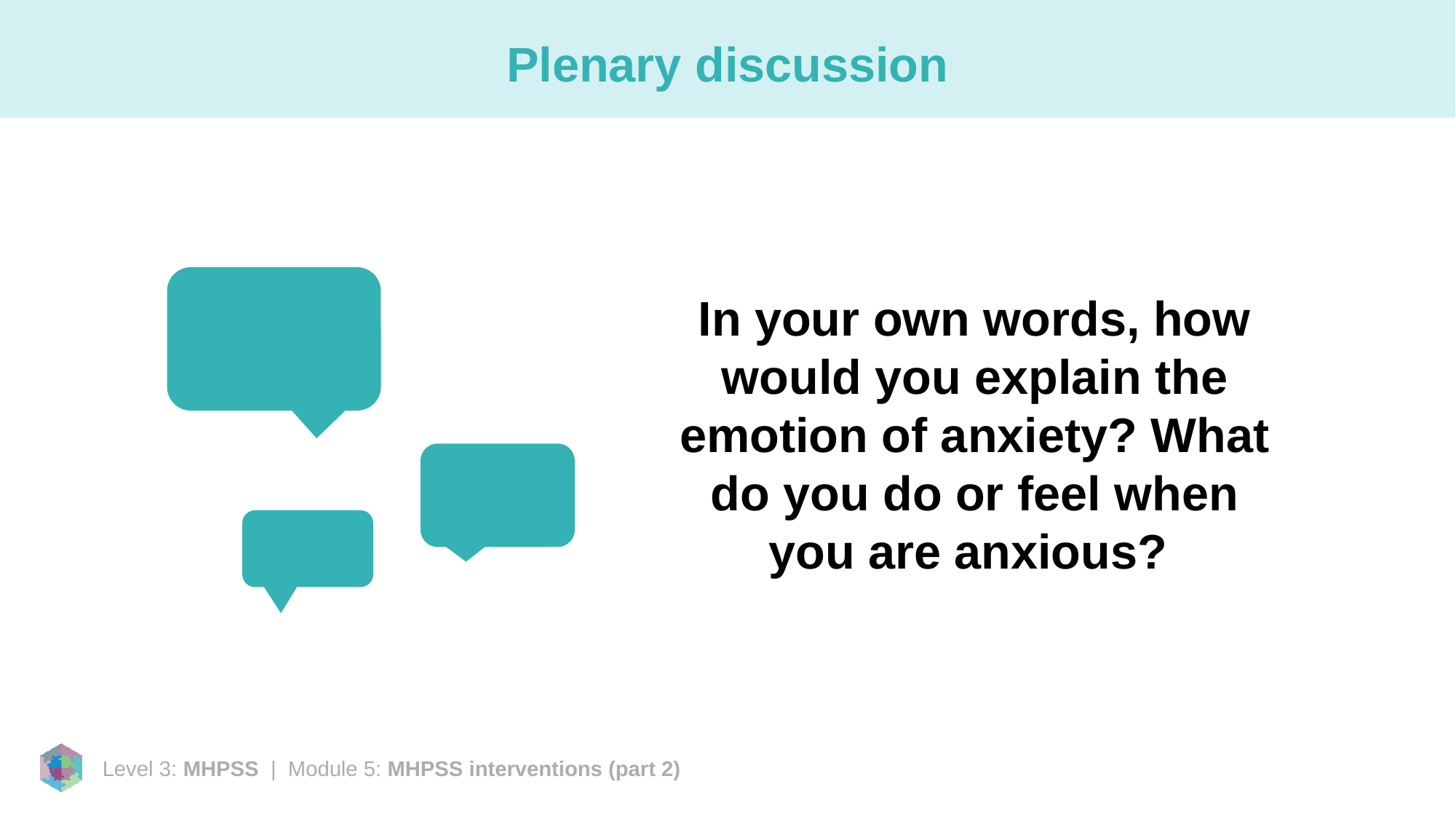

# Plenary discussion

In your own words, how would you explain the emotion of anxiety? What do you do or feel when you are anxious?